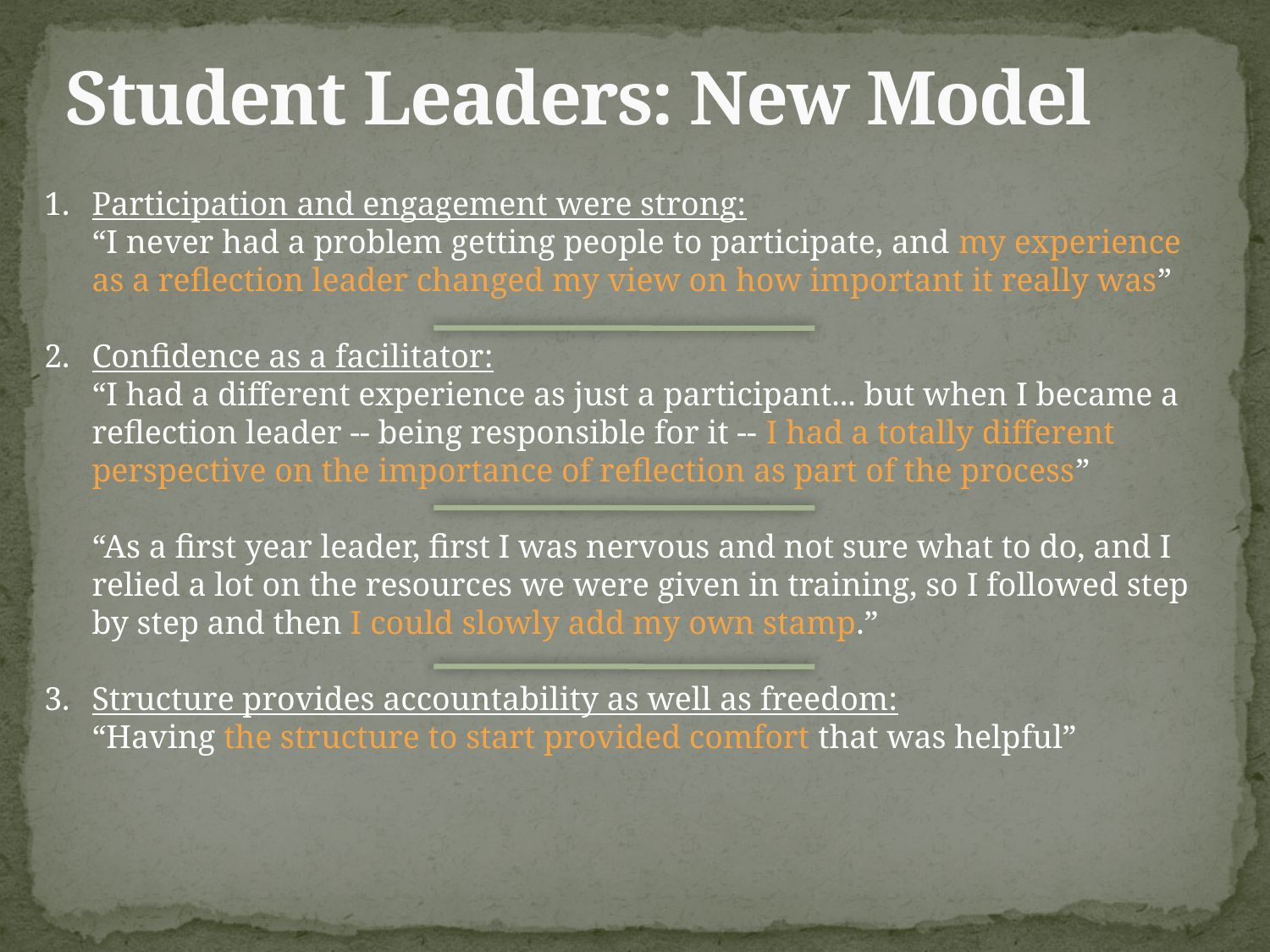

# Student Leaders: New Model
Participation and engagement were strong:
“I never had a problem getting people to participate, and my experience as a reflection leader changed my view on how important it really was”
Confidence as a facilitator:
“I had a different experience as just a participant... but when I became a reflection leader -- being responsible for it -- I had a totally different perspective on the importance of reflection as part of the process”
“As a first year leader, first I was nervous and not sure what to do, and I relied a lot on the resources we were given in training, so I followed step by step and then I could slowly add my own stamp.”
Structure provides accountability as well as freedom:
“Having the structure to start provided comfort that was helpful”